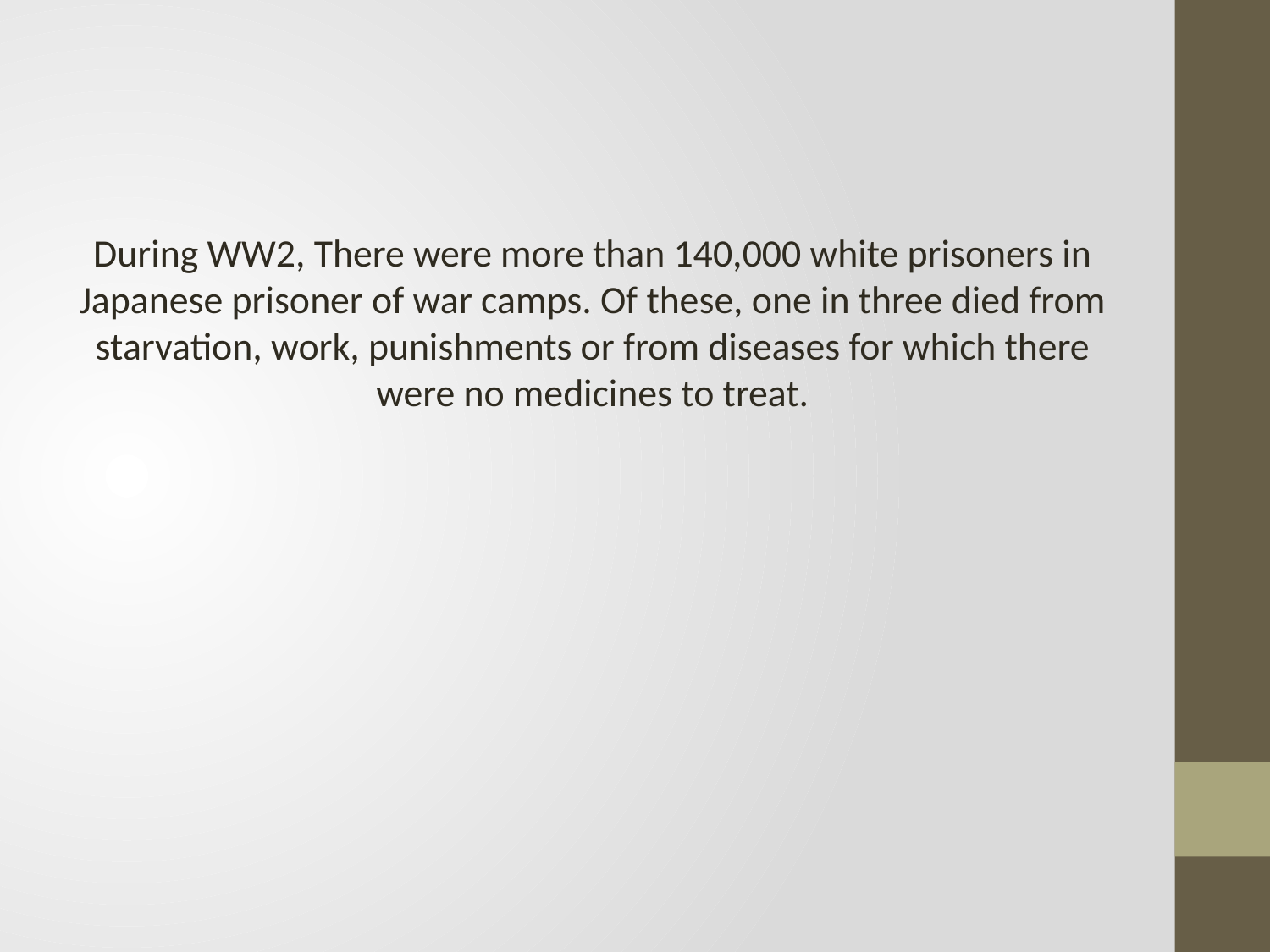

During WW2, There were more than 140,000 white prisoners in Japanese prisoner of war camps. Of these, one in three died from starvation, work, punishments or from diseases for which there were no medicines to treat.